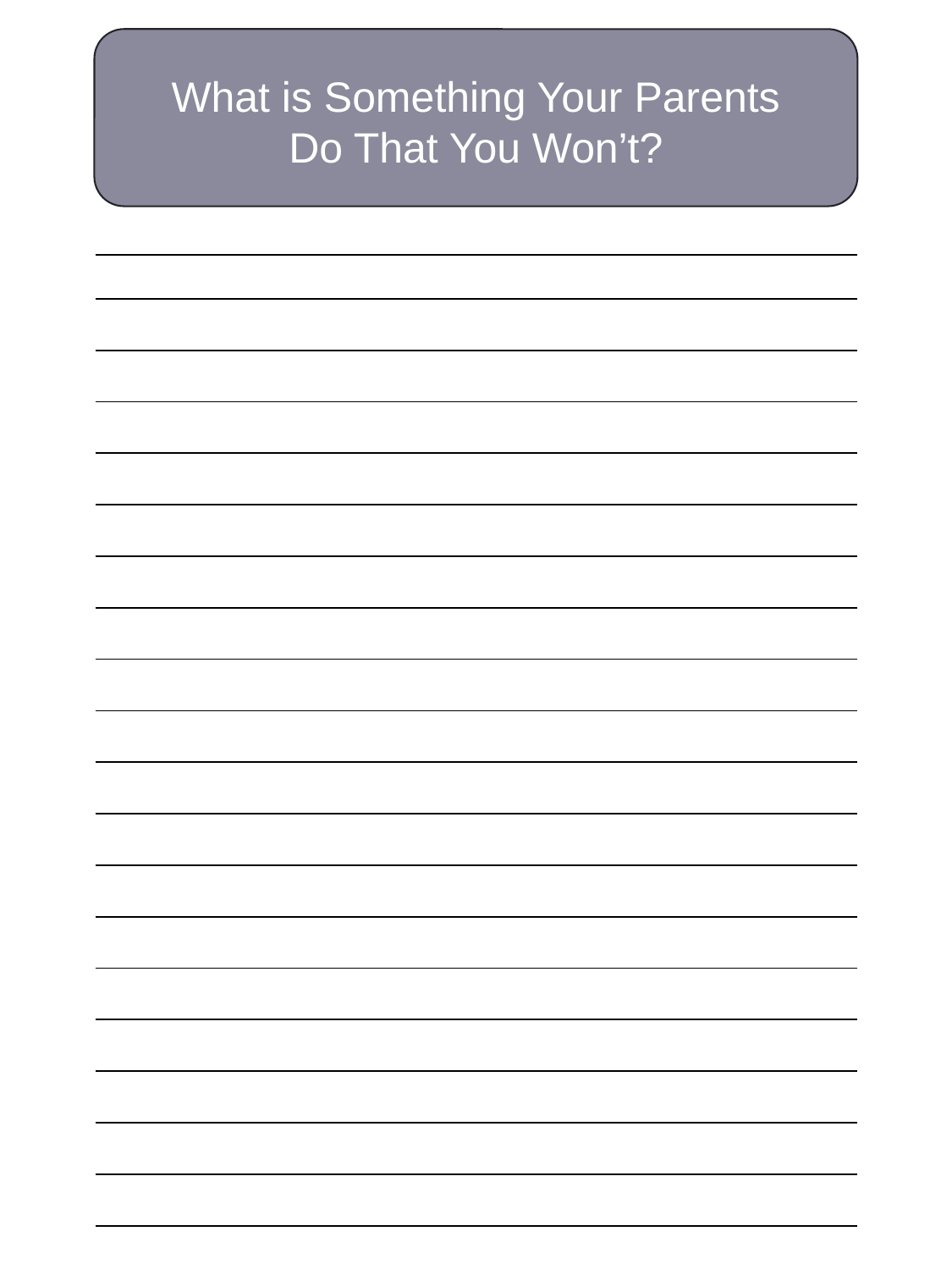

What is Something Your Parents Do That You Won’t?
|  |
| --- |
|  |
|  |
|  |
|  |
|  |
|  |
|  |
|  |
|  |
|  |
|  |
|  |
|  |
|  |
|  |
|  |
|  |
|  |